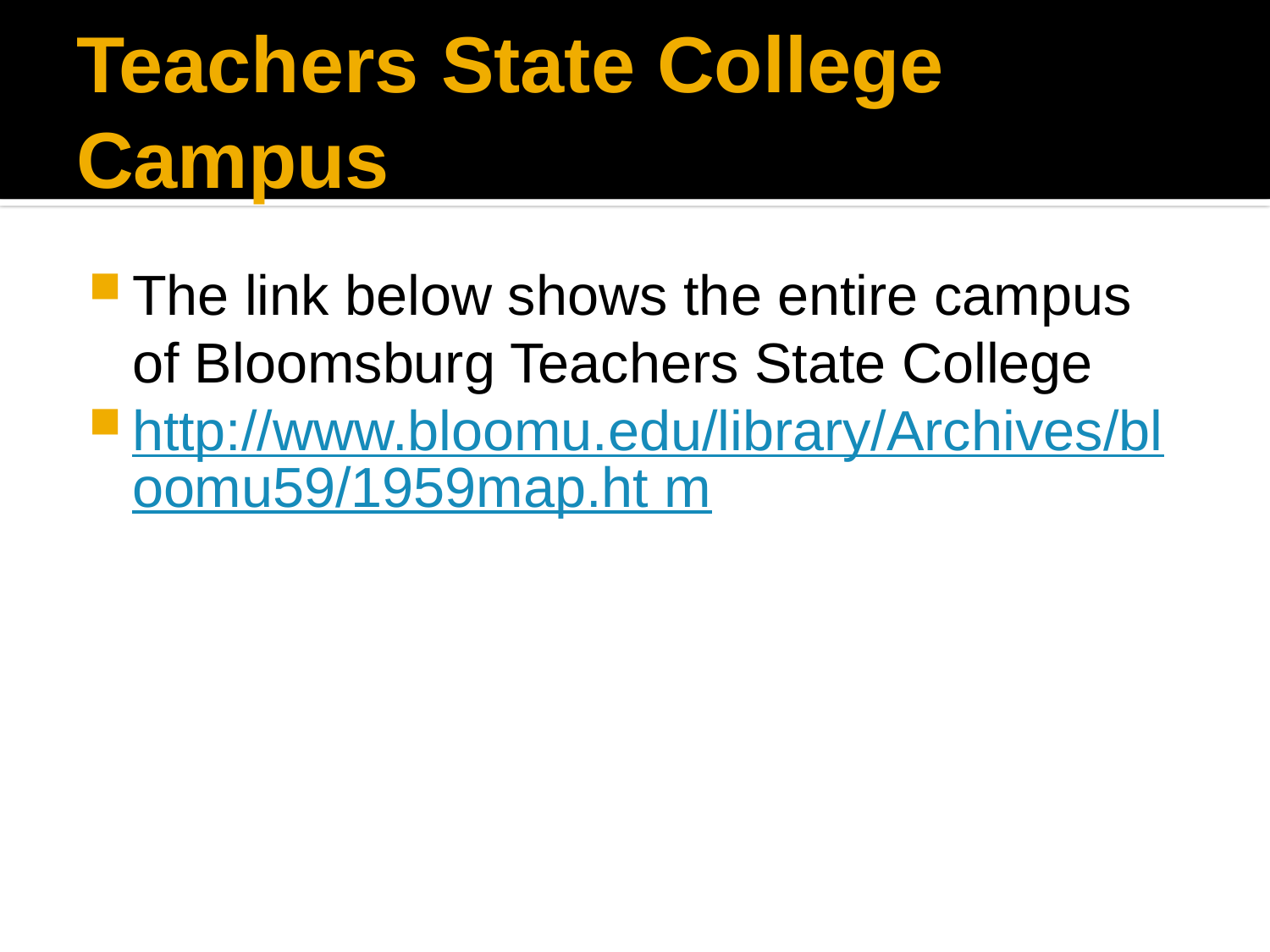

# Teachers State College Campus
The link below shows the entire campus of Bloomsburg Teachers State College
http://www.bloomu.edu/library/Archives/bloomu59/1959map.ht m